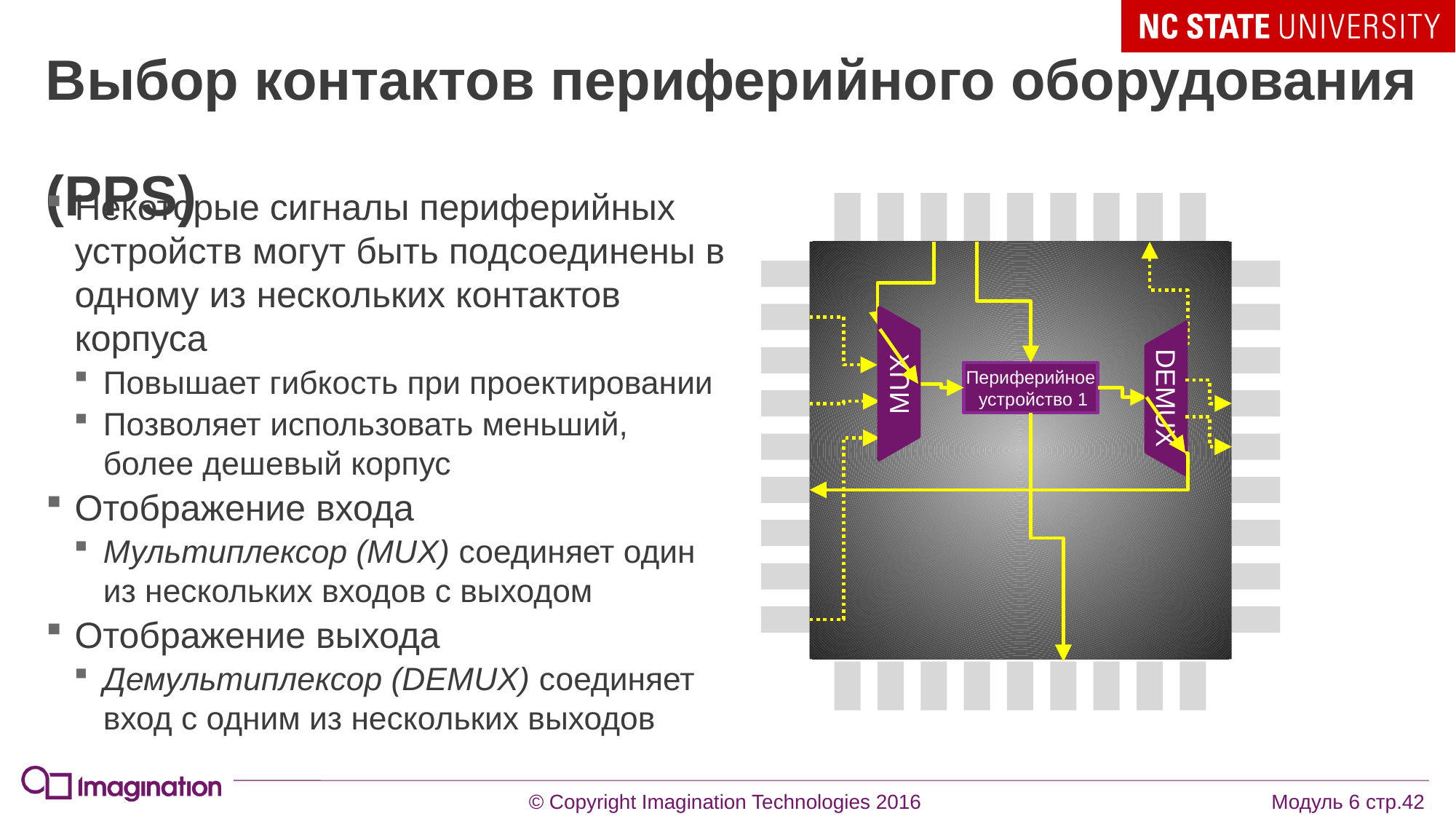

# Выбор контактов периферийного оборудования (PPS)

Некоторые сигналы периферийных устройств могут быть подсоединены в одному из нескольких контактов корпуса
Повышает гибкость при проектировании
Позволяет использовать меньший, более дешевый корпус
Отображение входа
Мультиплексор (MUX) соединяет один из нескольких входов с выходом
Отображение выхода
Демультиплексор (DEMUX) соединяет вход с одним из нескольких выходов

MUX

Периферийное
 устройство 1
DEMUX